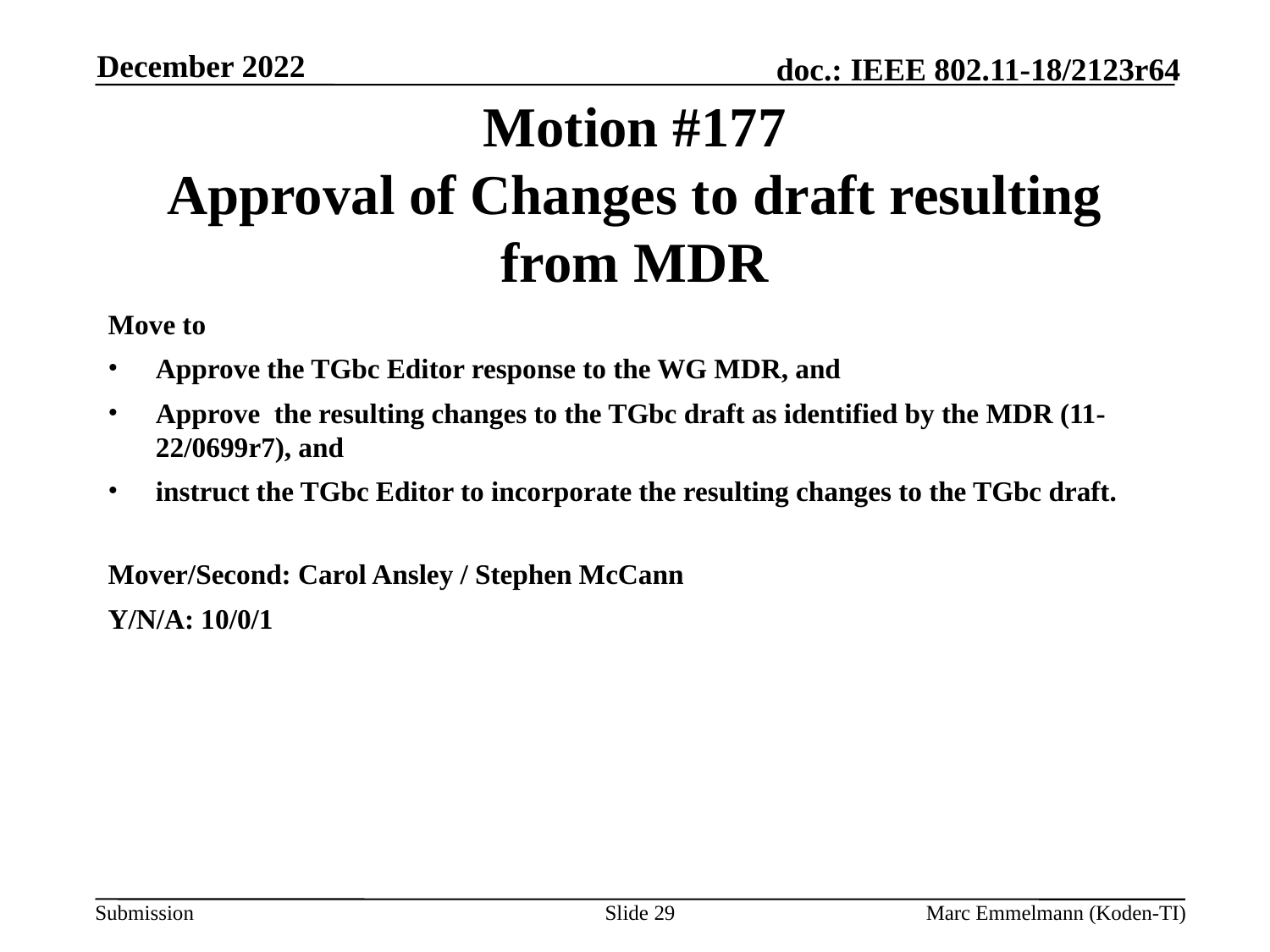

December 2022
# Motion #177 Approval of Changes to draft resulting from MDR
Move to
Approve the TGbc Editor response to the WG MDR, and
Approve  the resulting changes to the TGbc draft as identified by the MDR (11-22/0699r7), and
instruct the TGbc Editor to incorporate the resulting changes to the TGbc draft.

Mover/Second: Carol Ansley / Stephen McCann
Y/N/A: 10/0/1

Slide 29
Marc Emmelmann (Koden-TI)